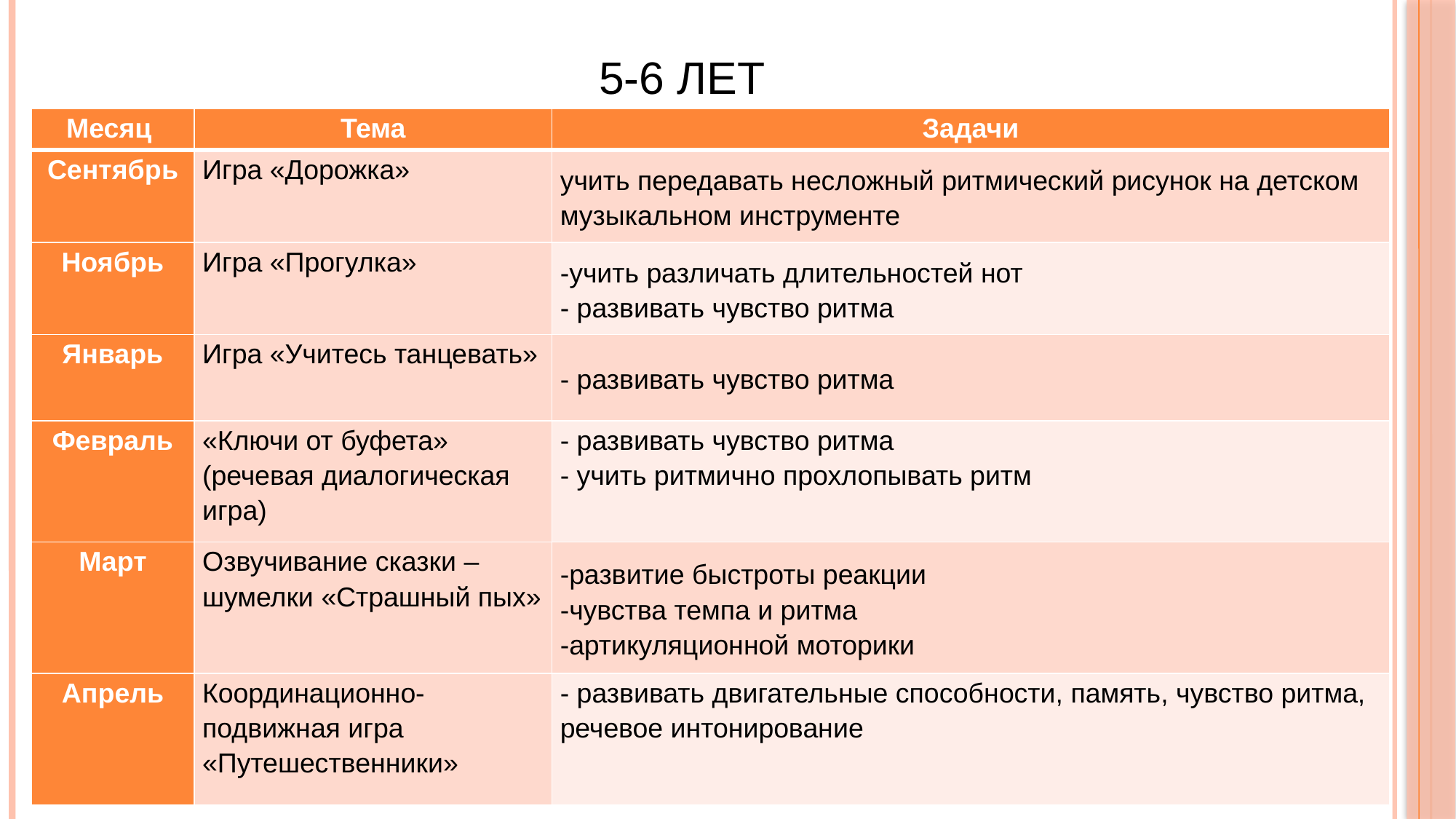

# 5-6 лет
| Месяц | Тема | Задачи |
| --- | --- | --- |
| Сентябрь | Игра «Дорожка» | учить передавать несложный ритмический рисунок на детском музыкальном инструменте |
| Ноябрь | Игра «Прогулка» | -учить различать длительностей нот - развивать чувство ритма |
| Январь | Игра «Учитесь танцевать» | - развивать чувство ритма |
| Февраль | «Ключи от буфета» (речевая диалогическая игра) | - развивать чувство ритма - учить ритмично прохлопывать ритм |
| Март | Озвучивание сказки – шумелки «Страшный пых» | -развитие быстроты реакции -чувства темпа и ритма -артикуляционной моторики |
| Апрель | Координационно-подвижная игра «Путешественники» | - развивать двигательные способности, память, чувство ритма, речевое интонирование |